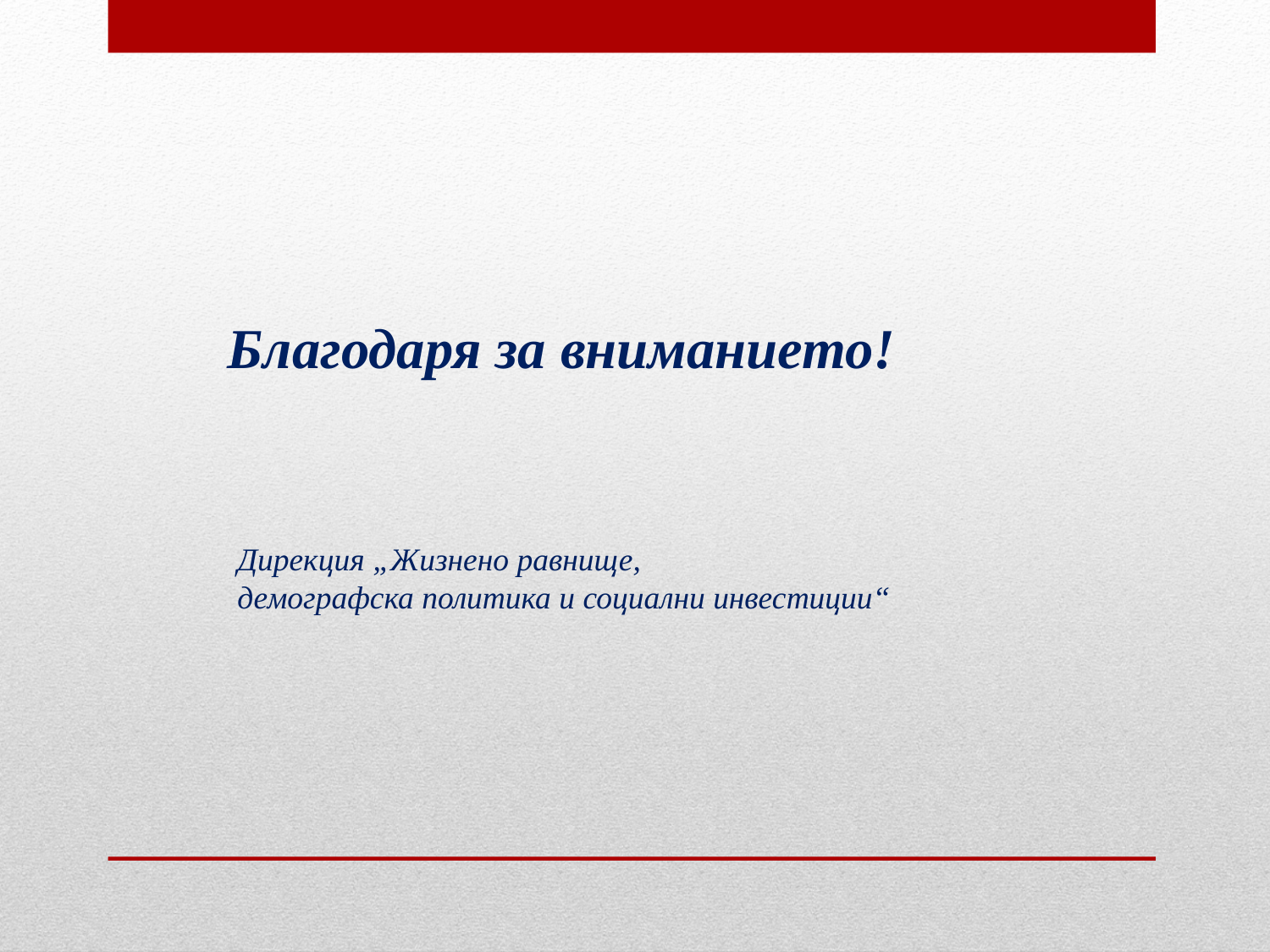

Благодаря за вниманието!

Дирекция „Жизнено равнище,
демографска политика и социални инвестиции“